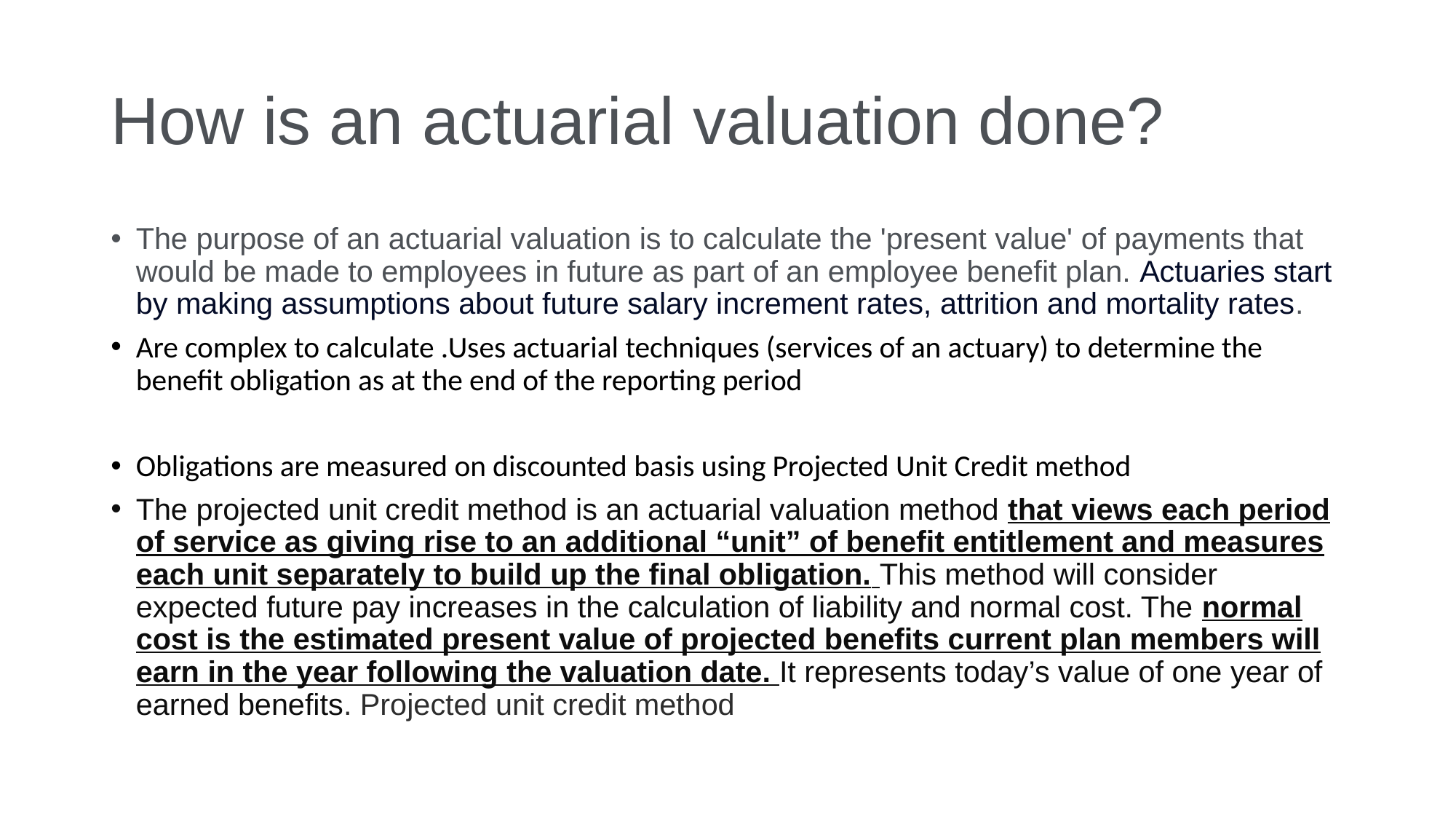

# How is an actuarial valuation done?
The purpose of an actuarial valuation is to calculate the 'present value' of payments that would be made to employees in future as part of an employee benefit plan. Actuaries start by making assumptions about future salary increment rates, attrition and mortality rates.
Are complex to calculate .Uses actuarial techniques (services of an actuary) to determine the benefit obligation as at the end of the reporting period

Obligations are measured on discounted basis using Projected Unit Credit method
The projected unit credit method is an actuarial valuation method that views each period of service as giving rise to an additional “unit” of benefit entitlement and measures each unit separately to build up the final obligation. This method will consider expected future pay increases in the calculation of liability and normal cost. The normal cost is the estimated present value of projected benefits current plan members will earn in the year following the valuation date. It represents today’s value of one year of earned benefits. Projected unit credit method